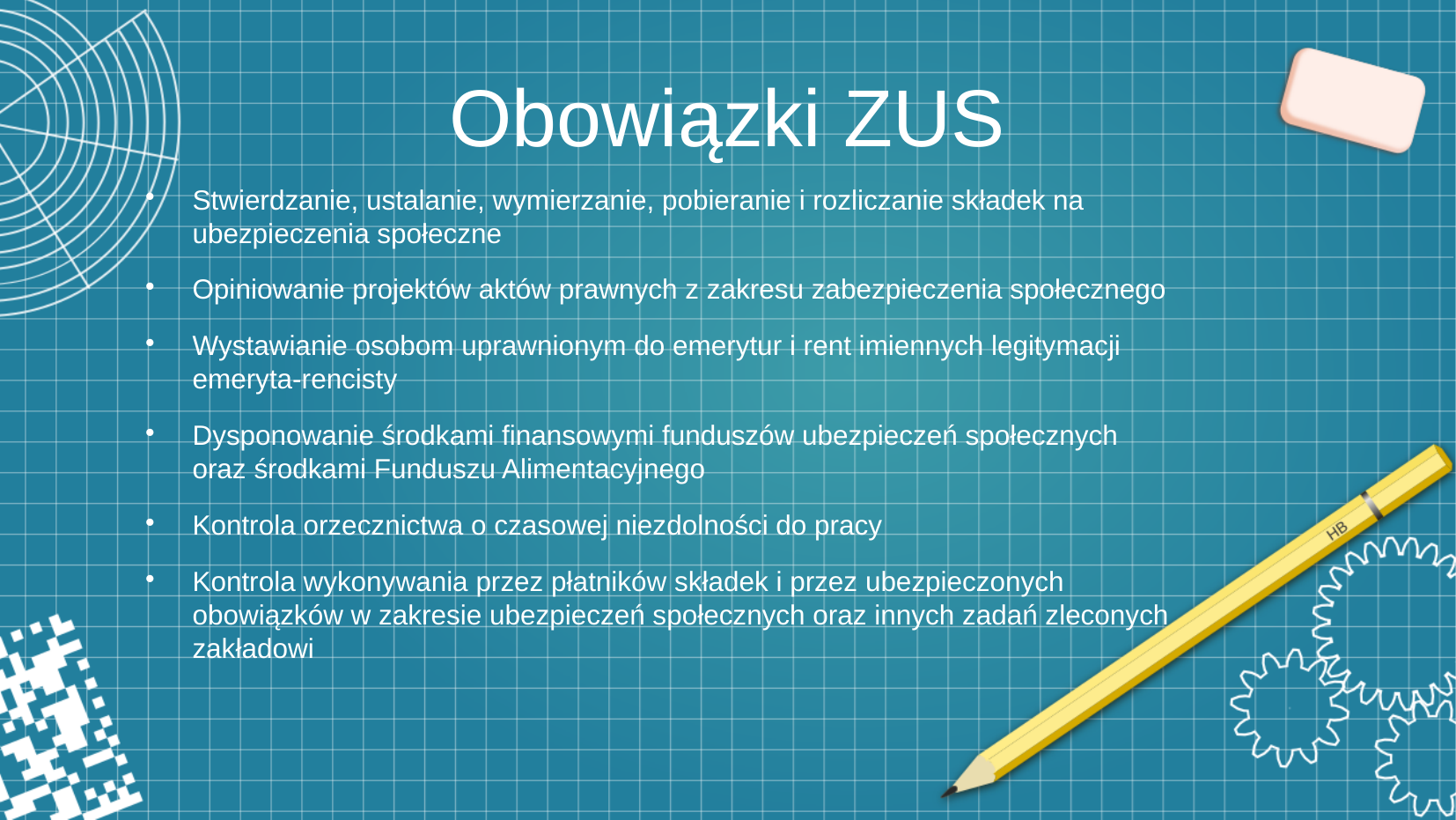

# Obowiązki ZUS
Stwierdzanie, ustalanie, wymierzanie, pobieranie i rozliczanie składek na ubezpieczenia społeczne
Opiniowanie projektów aktów prawnych z zakresu zabezpieczenia społecznego
Wystawianie osobom uprawnionym do emerytur i rent imiennych legitymacji emeryta-rencisty
Dysponowanie środkami finansowymi funduszów ubezpieczeń społecznych oraz środkami Funduszu Alimentacyjnego
Kontrola orzecznictwa o czasowej niezdolności do pracy
Kontrola wykonywania przez płatników składek i przez ubezpieczonych obowiązków w zakresie ubezpieczeń społecznych oraz innych zadań zleconych zakładowi